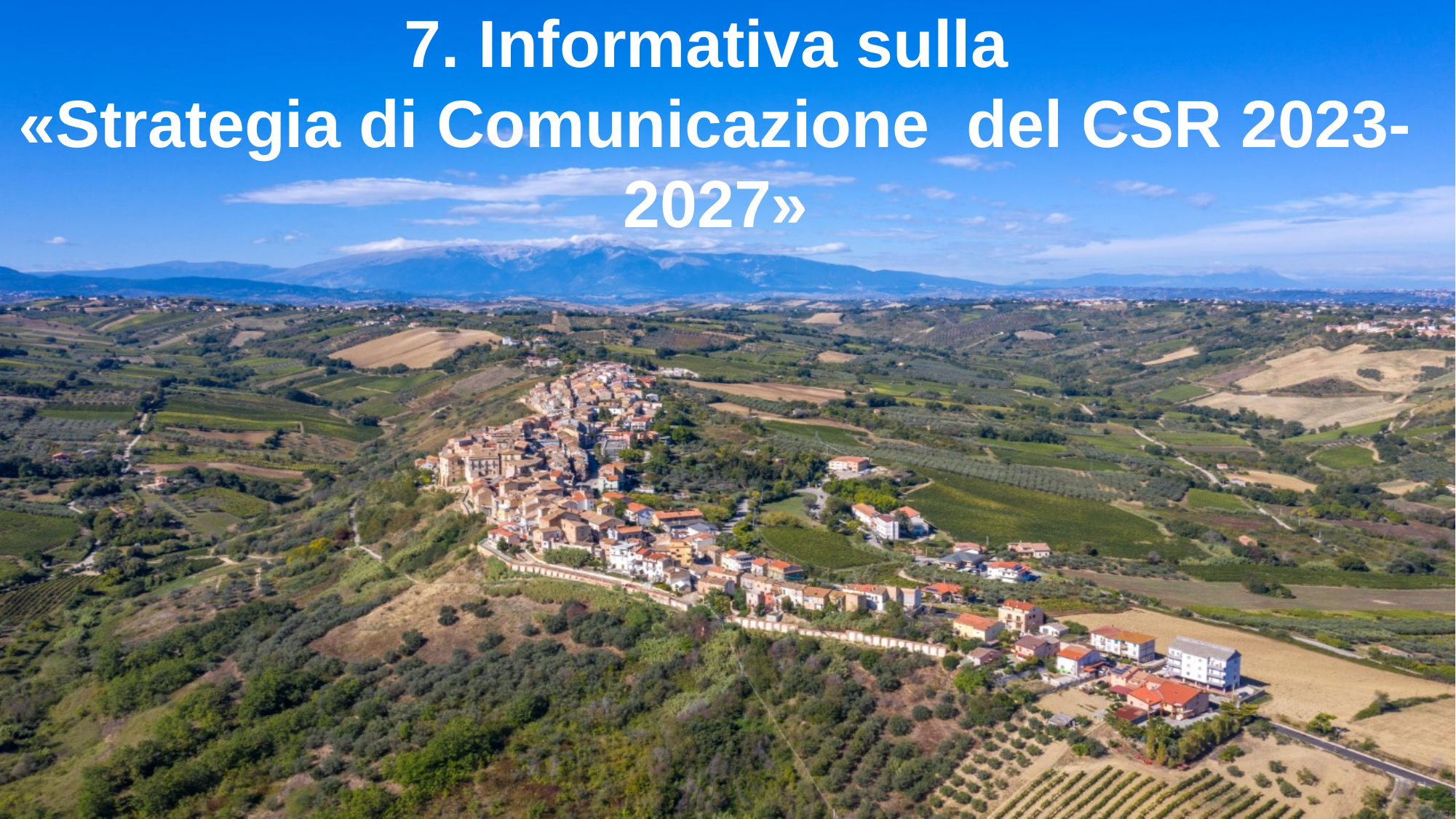

7. Informativa sulla
«Strategia di Comunicazione  del CSR 2023-2027»